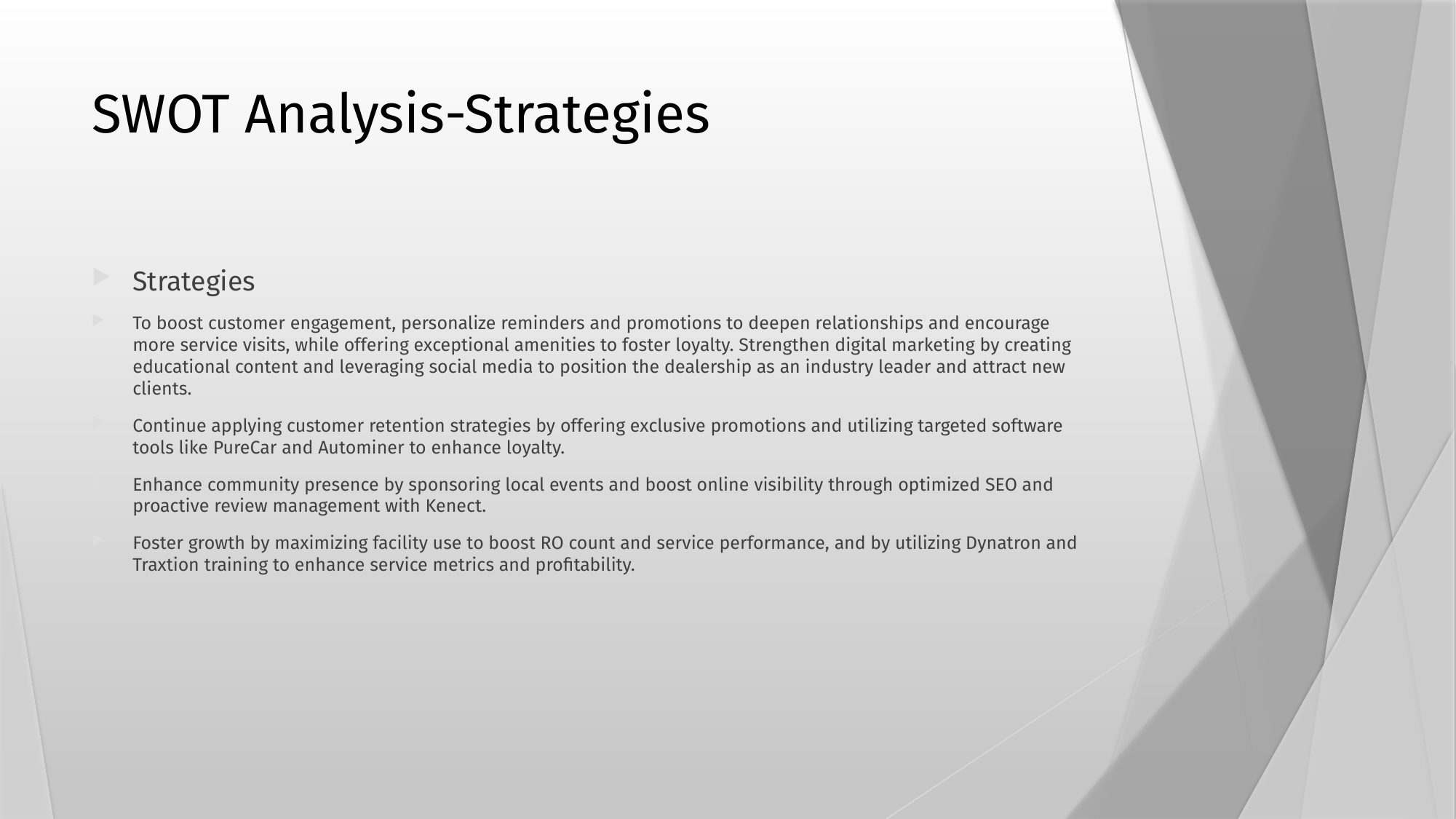

# SWOT Analysis-Strategies
Strategies
To boost customer engagement, personalize reminders and promotions to deepen relationships and encourage more service visits, while offering exceptional amenities to foster loyalty. Strengthen digital marketing by creating educational content and leveraging social media to position the dealership as an industry leader and attract new clients.
Continue applying customer retention strategies by offering exclusive promotions and utilizing targeted software tools like PureCar and Autominer to enhance loyalty.
Enhance community presence by sponsoring local events and boost online visibility through optimized SEO and proactive review management with Kenect.
Foster growth by maximizing facility use to boost RO count and service performance, and by utilizing Dynatron and Traxtion training to enhance service metrics and profitability.